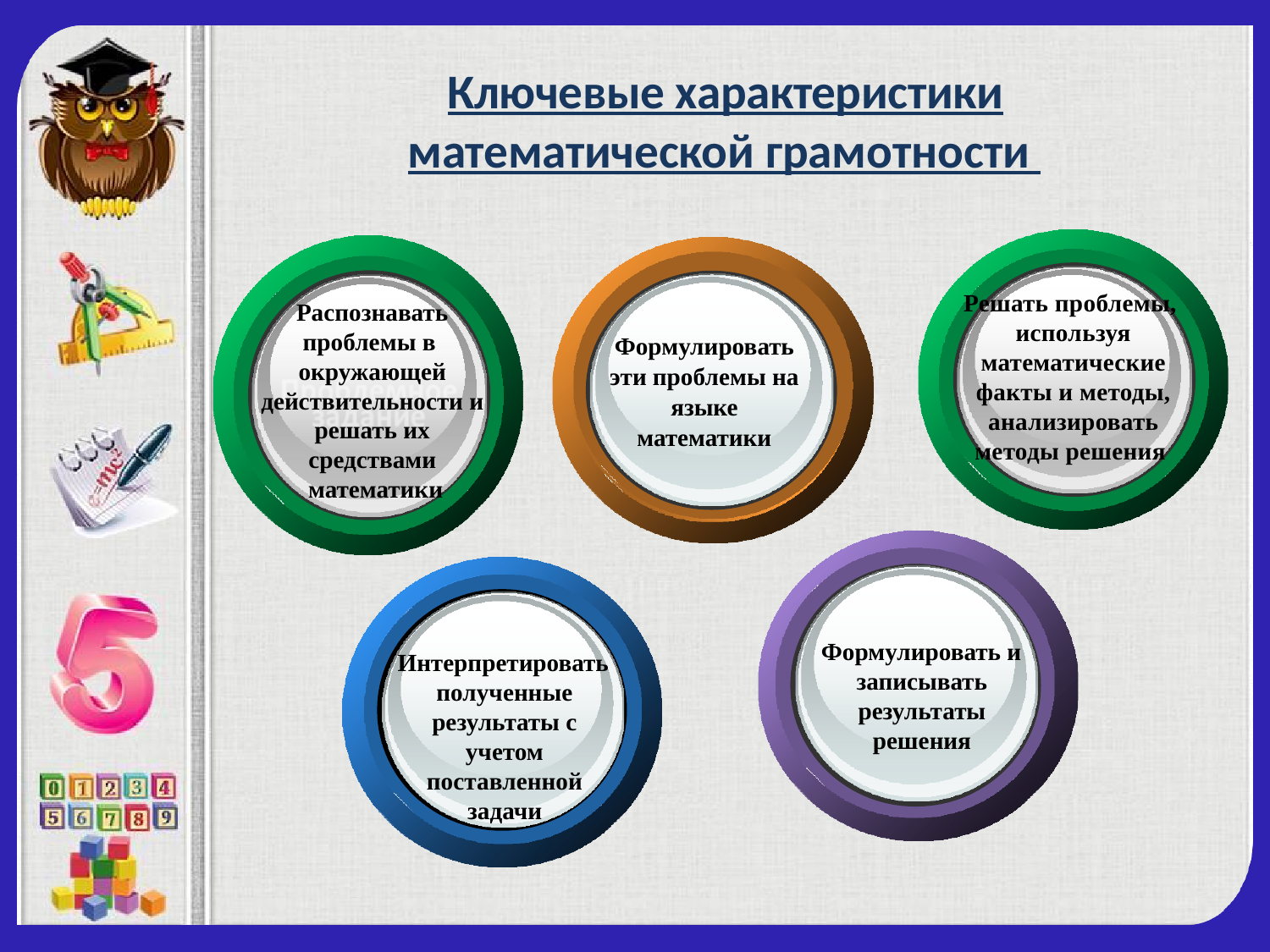

# Ключевые характеристики математической грамотности

Распознавать проблемы в  окружающей действительности и решать их
средствами
 математики
    Решать проблемы, используя математические факты и методы, анализировать методы решения
Формулировать эти проблемы на языке математики
Формулировать и записывать результаты решения
Интерпретировать полученные результаты с учетом поставленной задачи